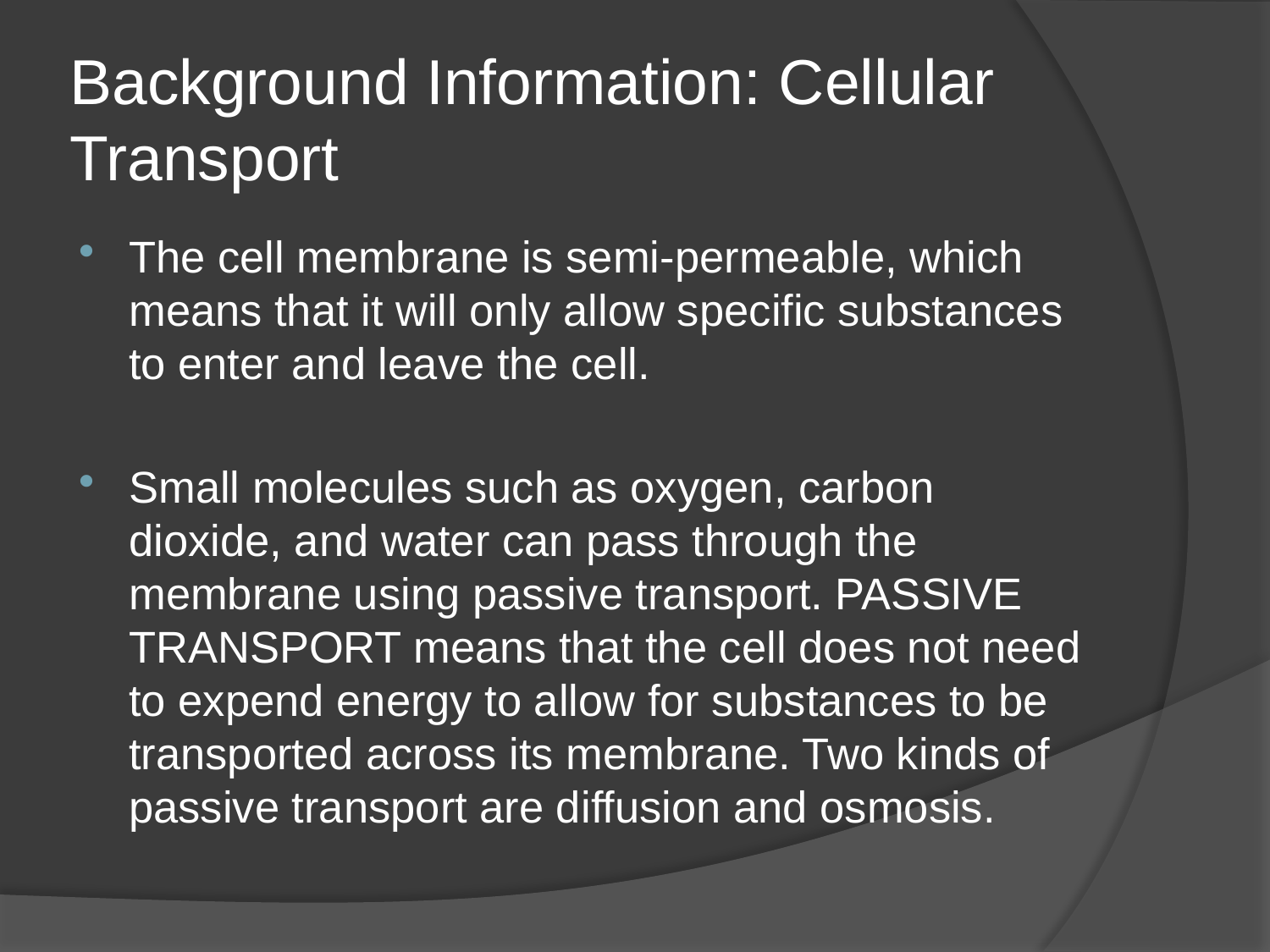

# Background Information: Cellular Transport
The cell membrane is semi-permeable, which means that it will only allow specific substances to enter and leave the cell.

Small molecules such as oxygen, carbon dioxide, and water can pass through the membrane using passive transport. PASSIVE TRANSPORT means that the cell does not need to expend energy to allow for substances to be transported across its membrane. Two kinds of passive transport are diffusion and osmosis.